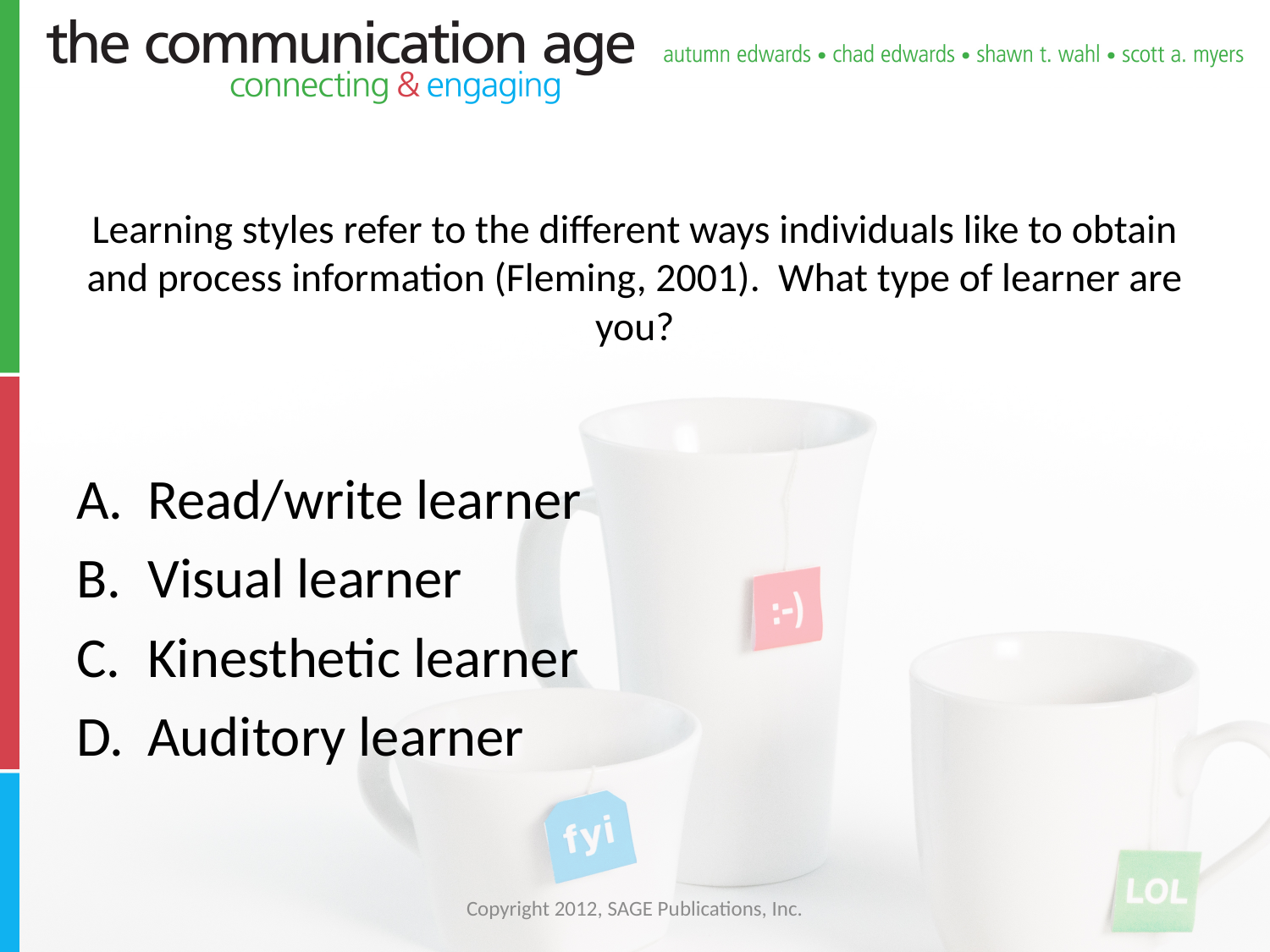

# Learning styles refer to the different ways individuals like to obtain and process information (Fleming, 2001).  What type of learner are you?
Read/write learner
Visual learner
Kinesthetic learner
Auditory learner

Copyright 2012, SAGE Publications, Inc.